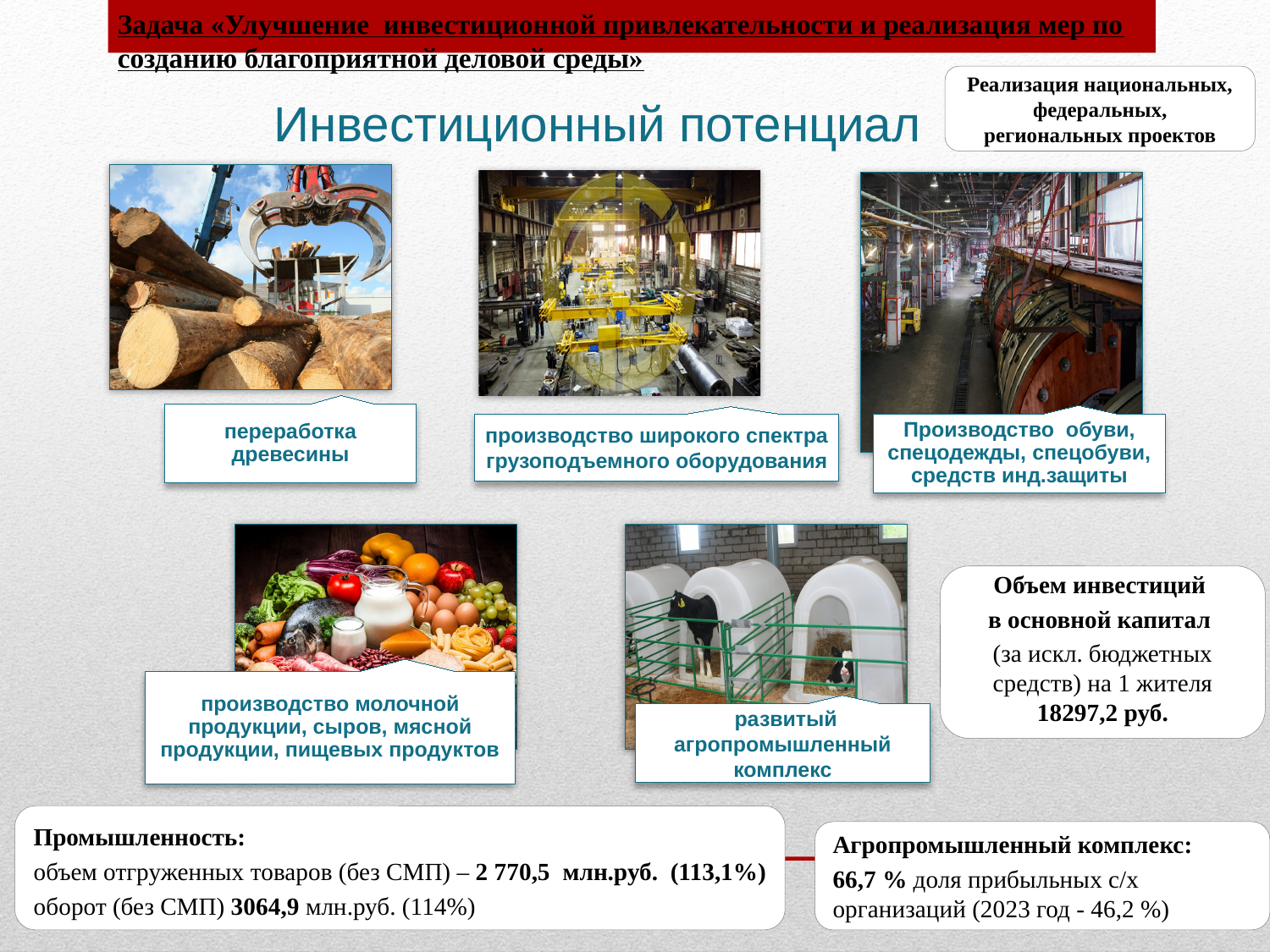

Задача «Улучшение  инвестиционной привлекательности и реализация мер по созданию благоприятной деловой среды»

Инвестиционный потенциал
Реализация национальных, федеральных, региональных проектов
переработка древесины
 развитый агропромышленный комплекс
производство широкого спектра грузоподъемного оборудования
производство молочной продукции, сыров, мясной продукции, пищевых продуктов
Производство  обуви, спецодежды, спецобуви, средств инд.защиты

Объем инвестиций
в основной капитал
(за искл. бюджетных средств) на 1 жителя 18297,2 руб.

Промышленность:
объем отгруженных товаров (без СМП) – 2 770,5  млн.руб.  (113,1%)
оборот (без СМП) 3064,9 млн.руб. (114%)

Агропромышленный комплекс:
66,7 % доля прибыльных с/х организаций (2023 год - 46,2 %)